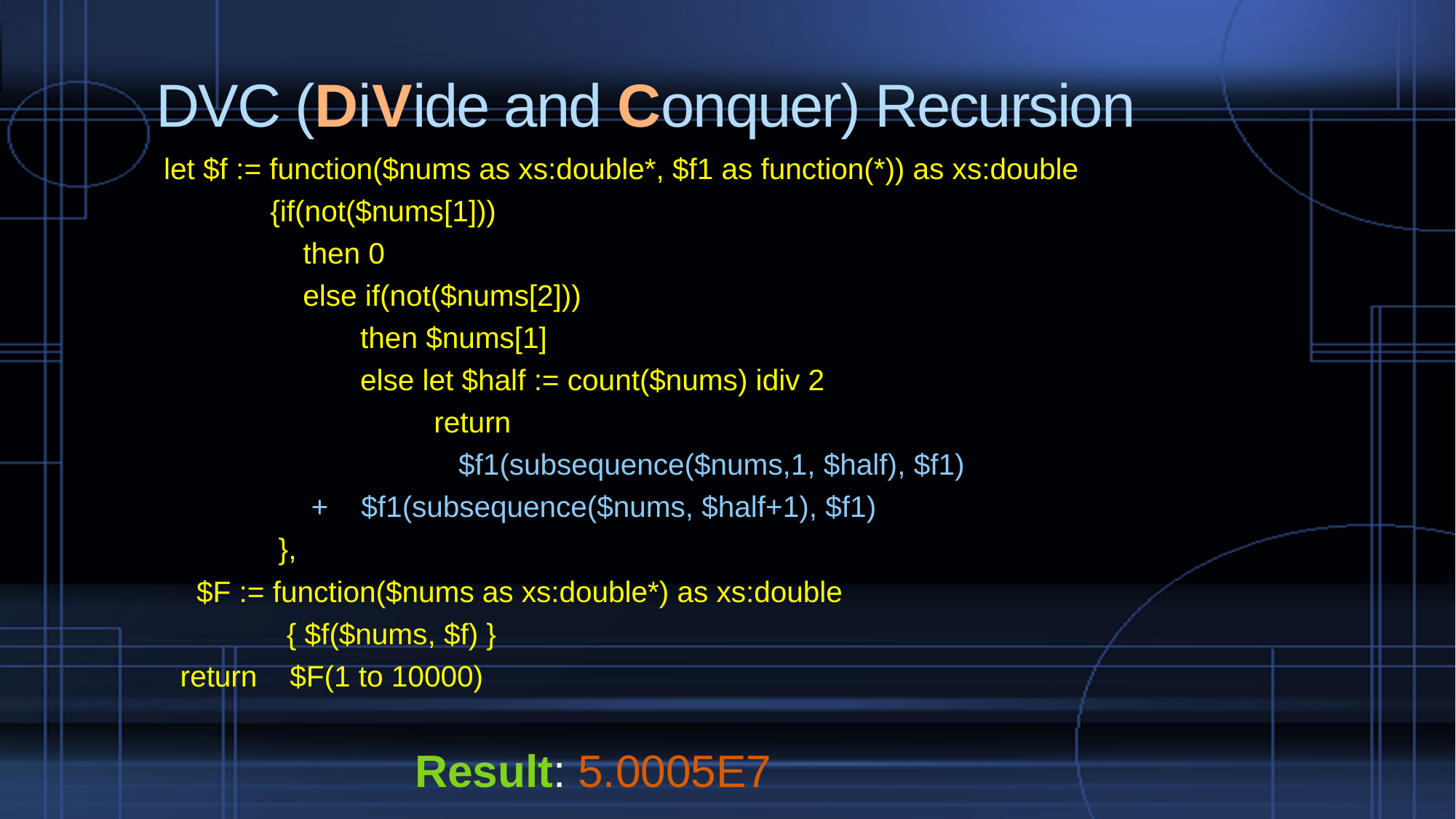

# DVC (DiVide and Conquer) Recursion
let $f := function($nums as xs:double*, $f1 as function(*)) as xs:double
             {if(not($nums[1]))
                 then 0
                 else if(not($nums[2]))
                        then $nums[1]
                        else let $half := count($nums) idiv 2
                                 return
                                    $f1(subsequence($nums,1, $half), $f1)
	                  +    $f1(subsequence($nums, $half+1), $f1)
              },
    $F := function($nums as xs:double*) as xs:double
               { $f($nums, $f) }
  return    $F(1 to 10000)

                    Result: 5.0005E7